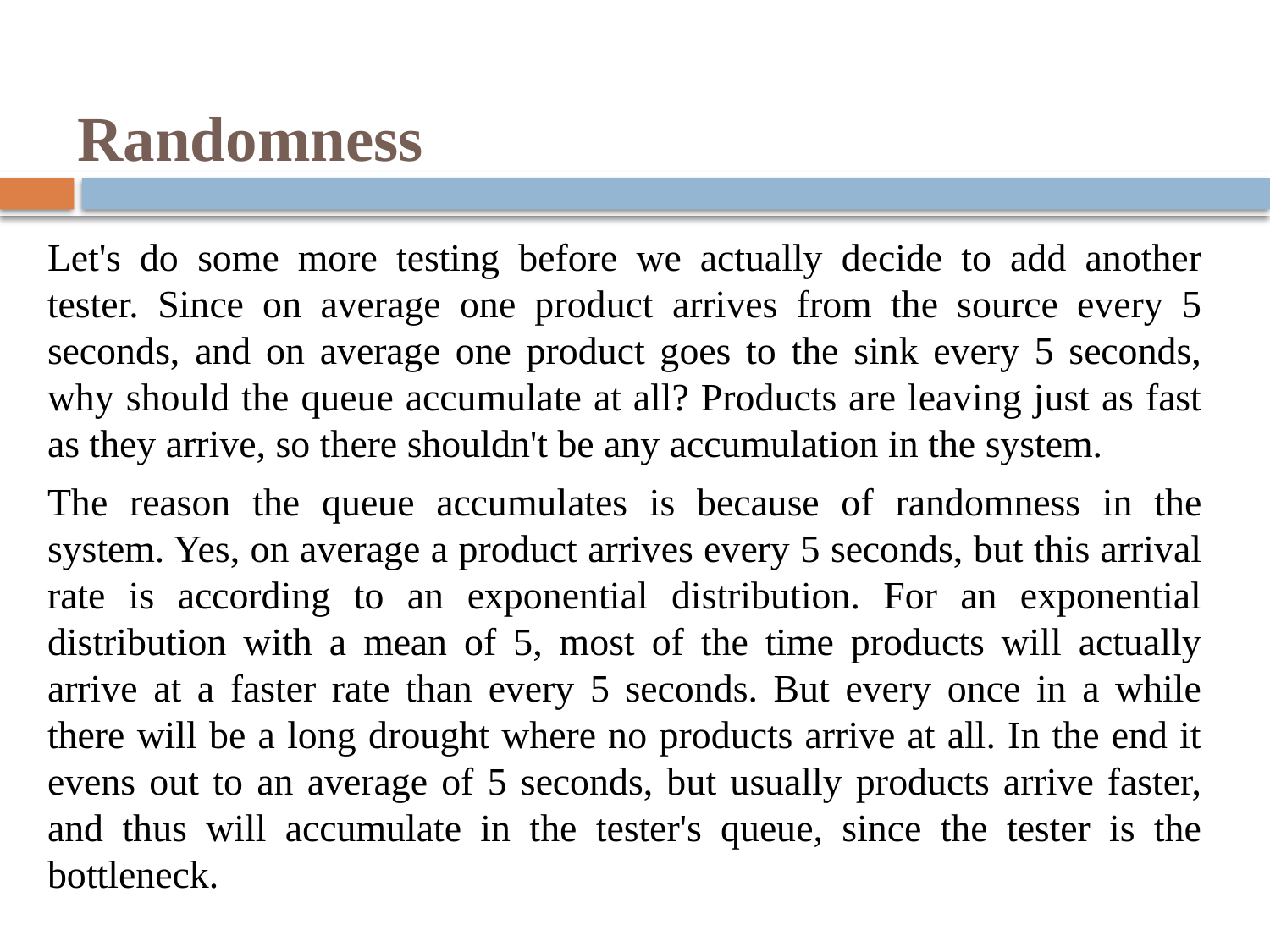

# Randomness
Let's do some more testing before we actually decide to add another tester. Since on average one product arrives from the source every 5 seconds, and on average one product goes to the sink every 5 seconds, why should the queue accumulate at all? Products are leaving just as fast as they arrive, so there shouldn't be any accumulation in the system.
The reason the queue accumulates is because of randomness in the system. Yes, on average a product arrives every 5 seconds, but this arrival rate is according to an exponential distribution. For an exponential distribution with a mean of 5, most of the time products will actually arrive at a faster rate than every 5 seconds. But every once in a while there will be a long drought where no products arrive at all. In the end it evens out to an average of 5 seconds, but usually products arrive faster, and thus will accumulate in the tester's queue, since the tester is the bottleneck.